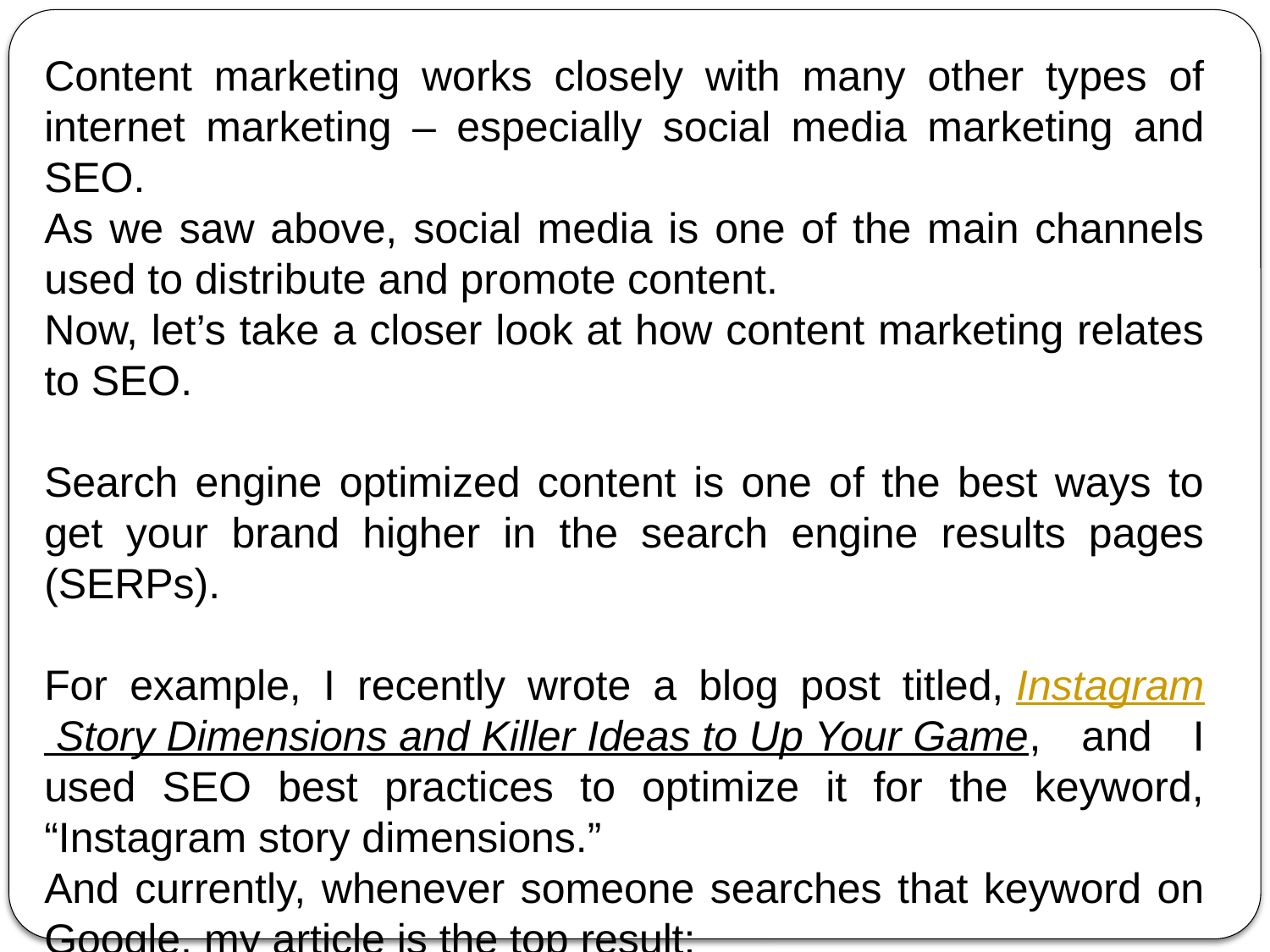

Content marketing works closely with many other types of internet marketing – especially social media marketing and SEO.
As we saw above, social media is one of the main channels used to distribute and promote content.
Now, let’s take a closer look at how content marketing relates to SEO.

Search engine optimized content is one of the best ways to get your brand higher in the search engine results pages (SERPs).

For example, I recently wrote a blog post titled, Instagram Story Dimensions and Killer Ideas to Up Your Game, and I used SEO best practices to optimize it for the keyword, “Instagram story dimensions.”
And currently, whenever someone searches that keyword on Google, my article is the top result: